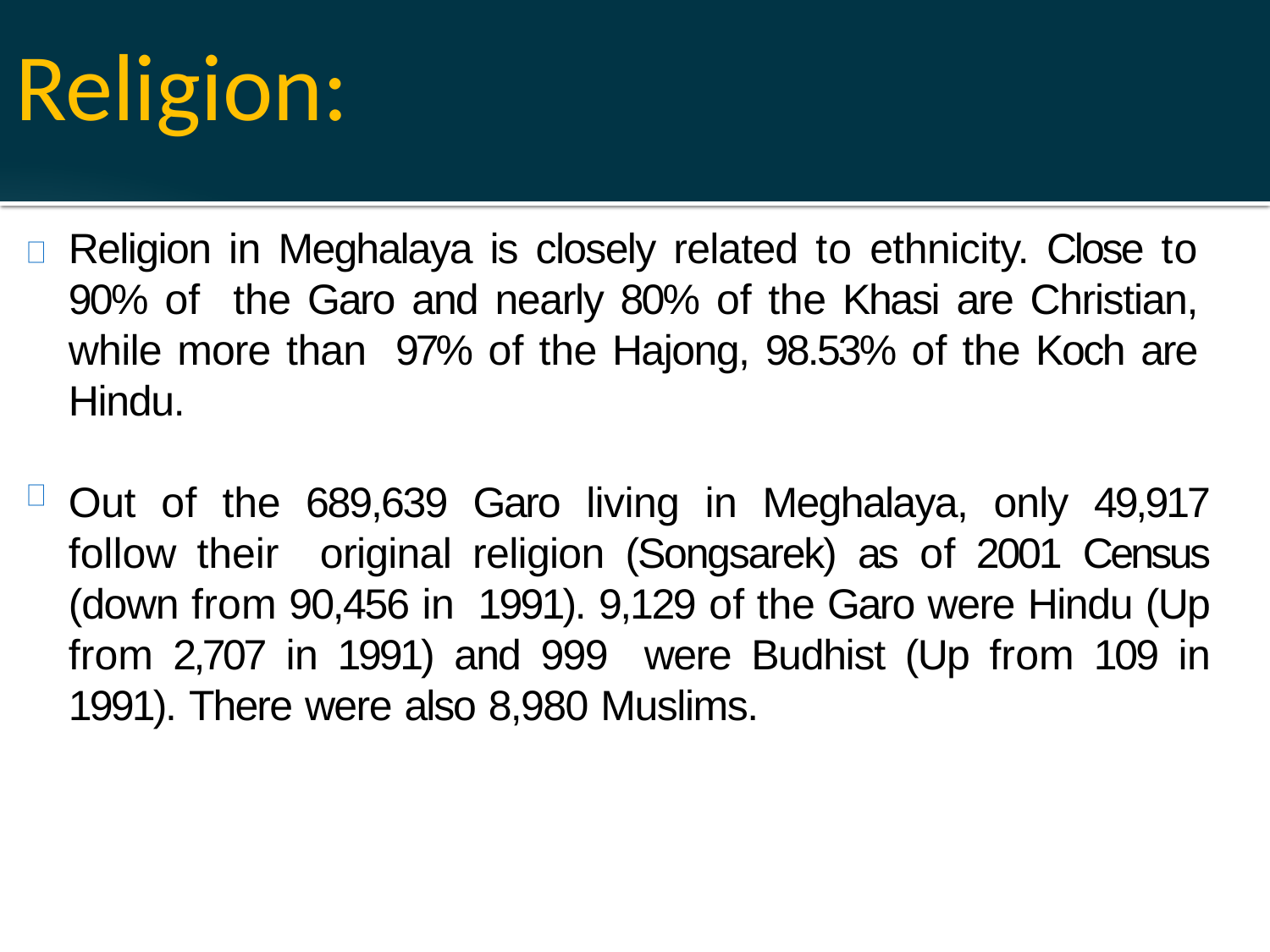

Religion:
Religion in Meghalaya is closely related to ethnicity. Close to 90% of  the Garo and nearly 80% of the Khasi are Christian, while more than  97% of the Hajong, 98.53% of the Koch are Hindu.

Out of the 689,639 Garo living in Meghalaya, only 49,917 follow their  original religion (Songsarek) as of 2001 Census (down from 90,456 in  1991). 9,129 of the Garo were Hindu (Up from 2,707 in 1991) and 999  were Budhist (Up from 109 in 1991). There were also 8,980 Muslims.